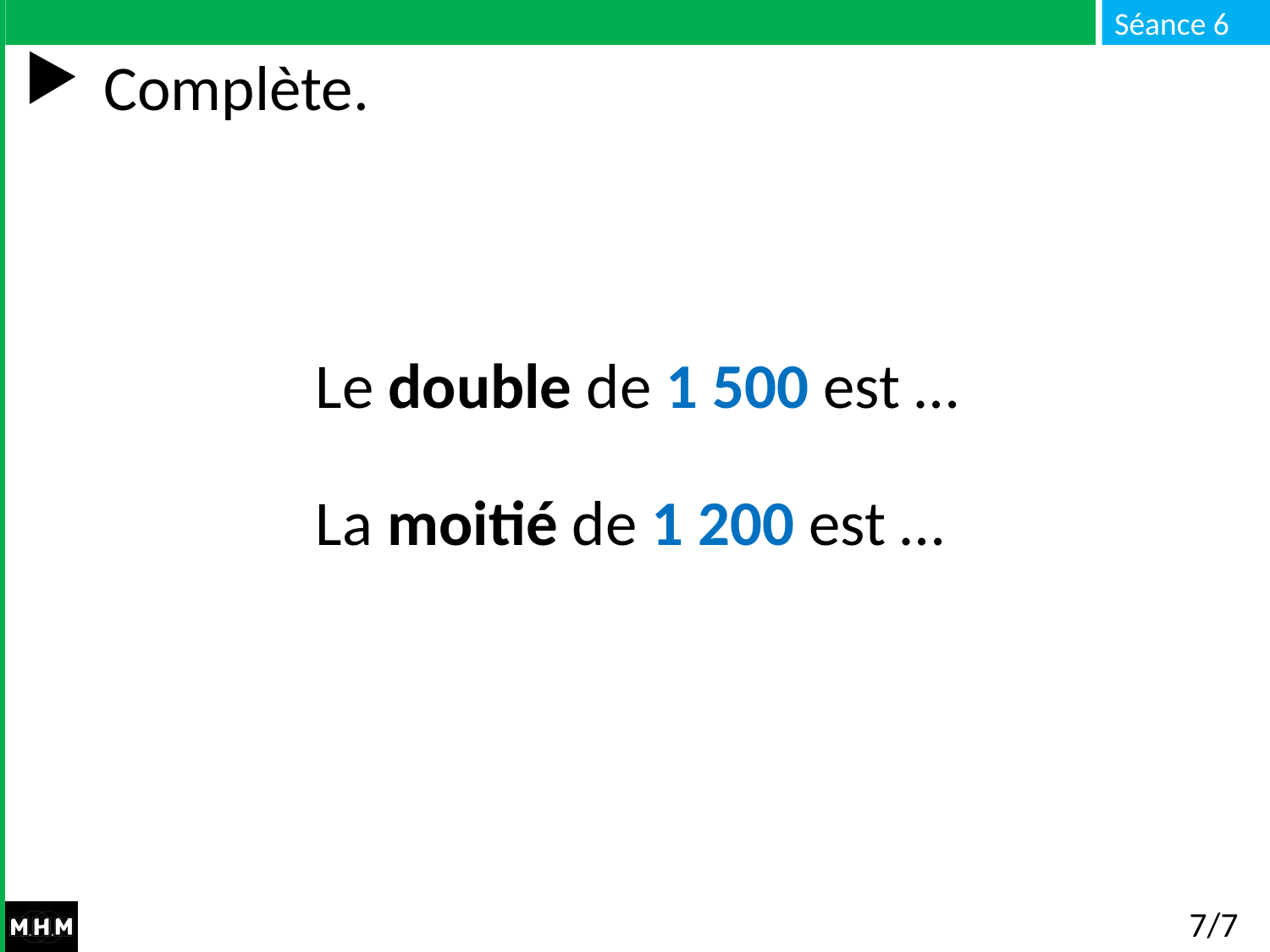

# Complète.
Le double de 1 500 est …

La moitié de 1 200 est …
7/7